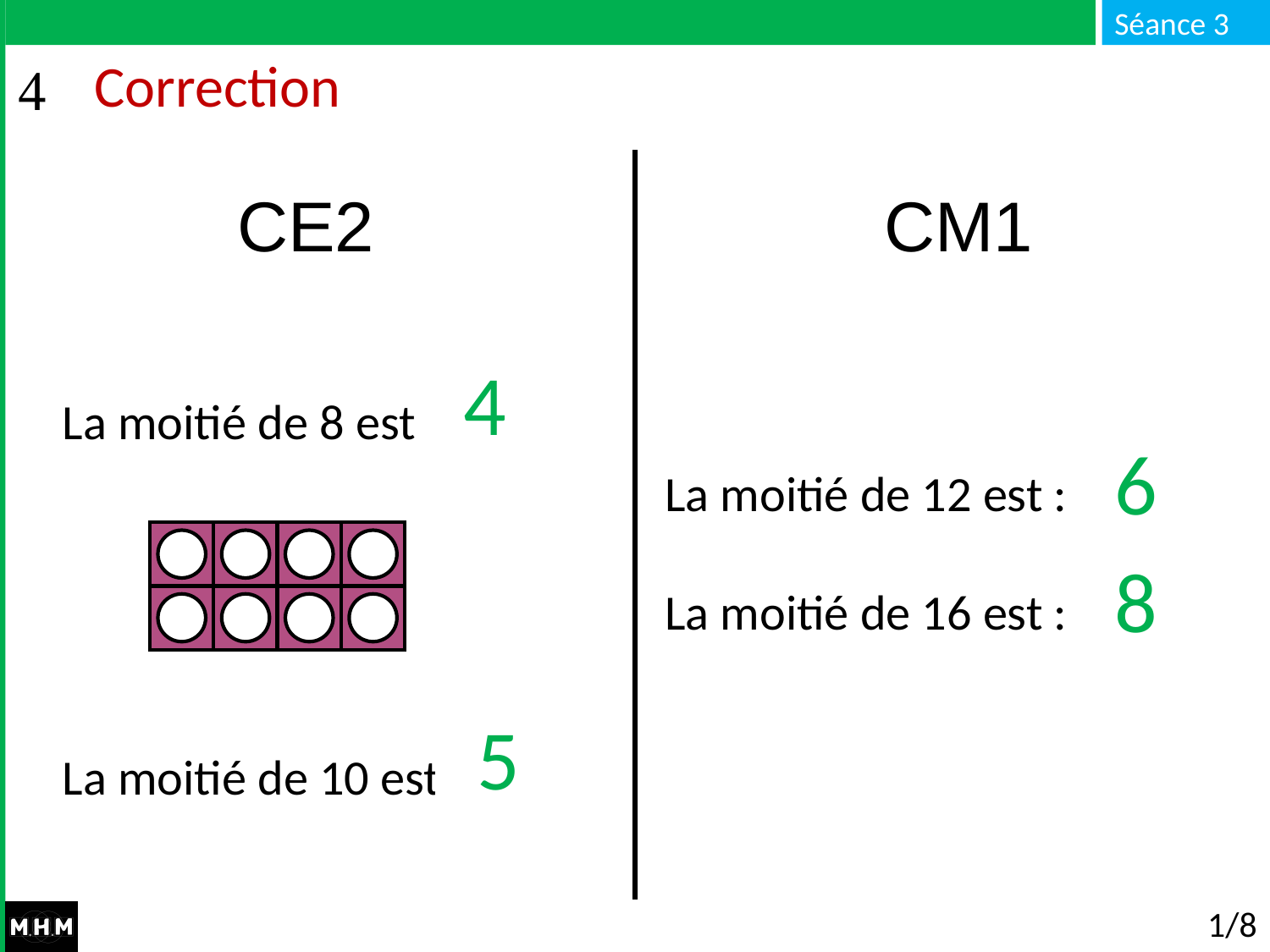

# Correction

CE2                          CM1
La moitié de 8 est : …

La moitié de 10 est : …

4
La moitié de 12 est : …
La moitié de 16 est : …

6

8
5
1/8